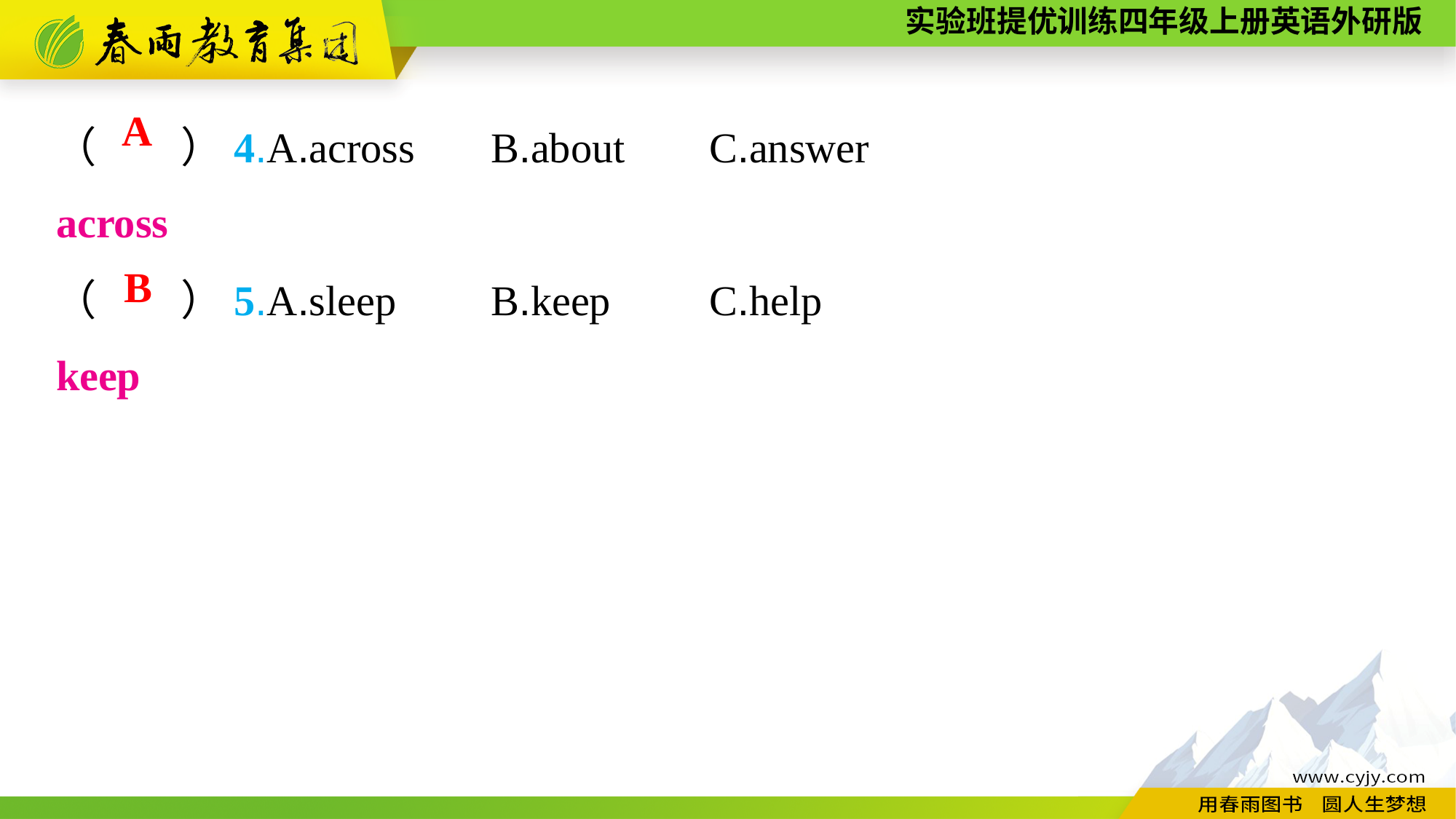

（　　）4.A.across	B.about	C.answer

（　　）5.A.sleep	B.keep	C.help
A
across
B
keep